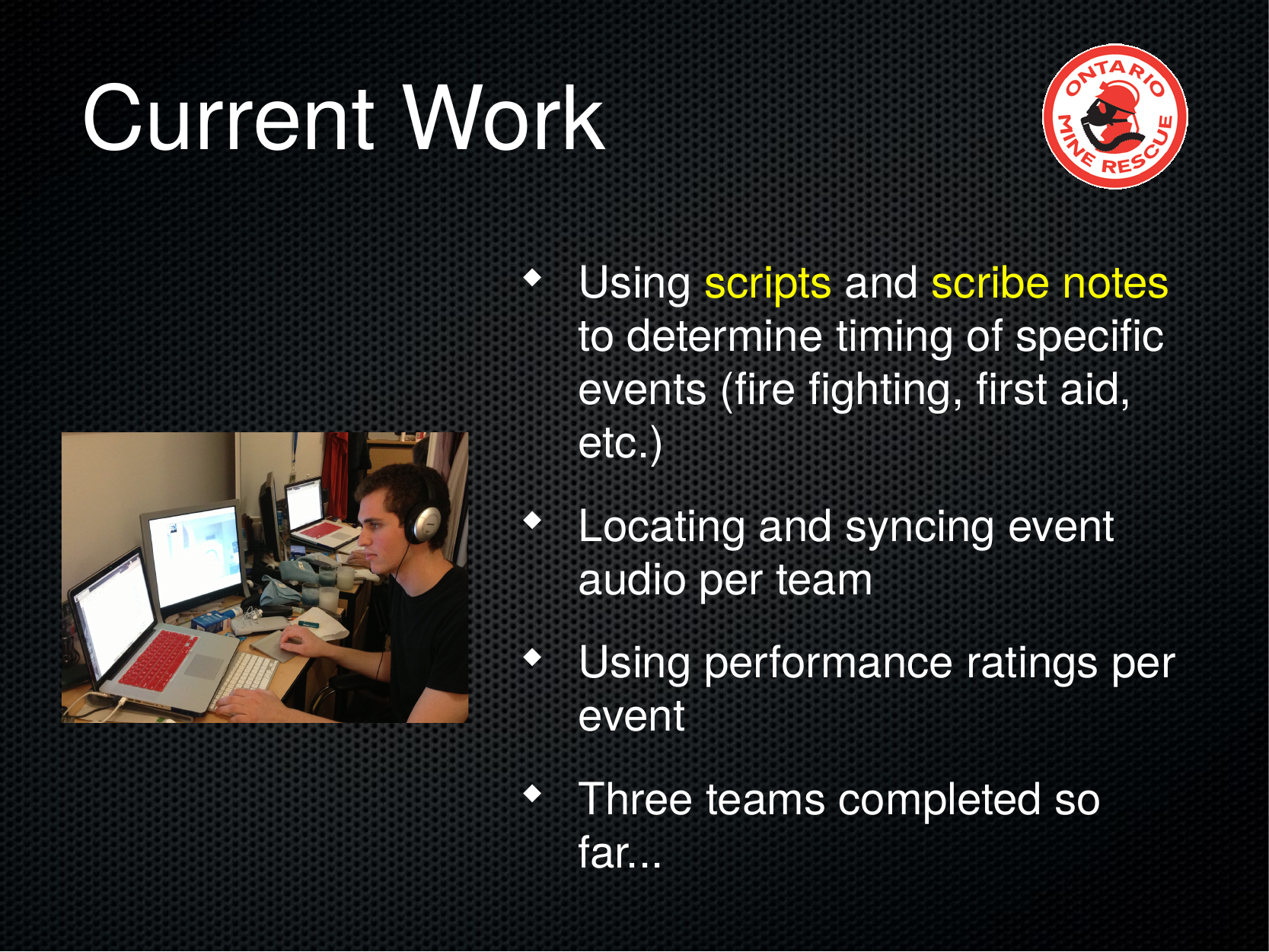

# Current Work

Using scripts and scribe notes to determine timing of specific events (fire fighting, first aid, etc.)
Locating and syncing event audio per team
Using performance ratings per event
Three teams completed so far...